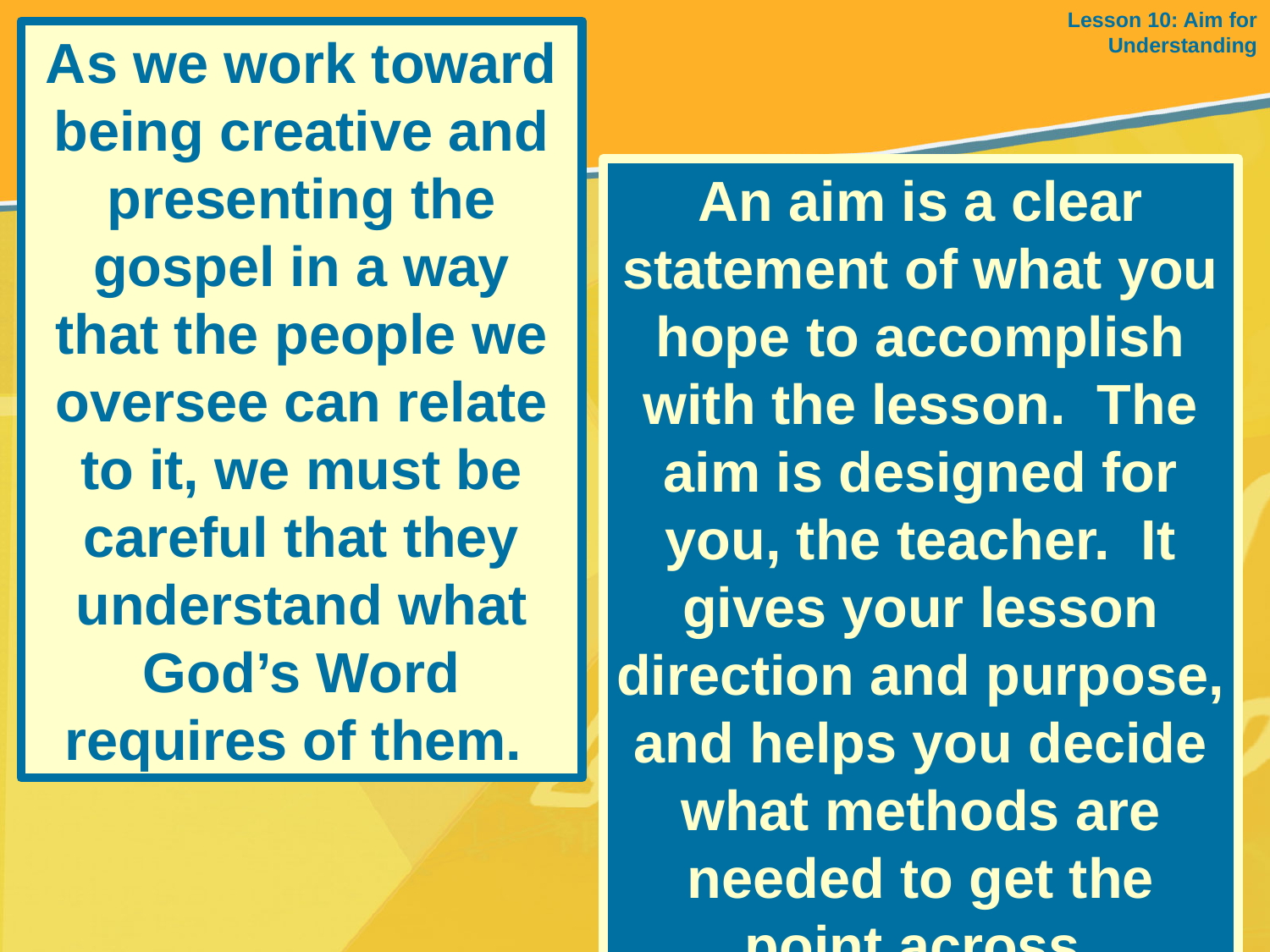

Lesson 10: Aim for Understanding
As we work toward being creative and presenting the gospel in a way that the people we oversee can relate to it, we must be careful that they understand what God’s Word requires of them.
An aim is a clear statement of what you hope to accomplish with the lesson.  The aim is designed for you, the teacher.  It gives your lesson direction and purpose, and helps you decide what methods are needed to get the point across.